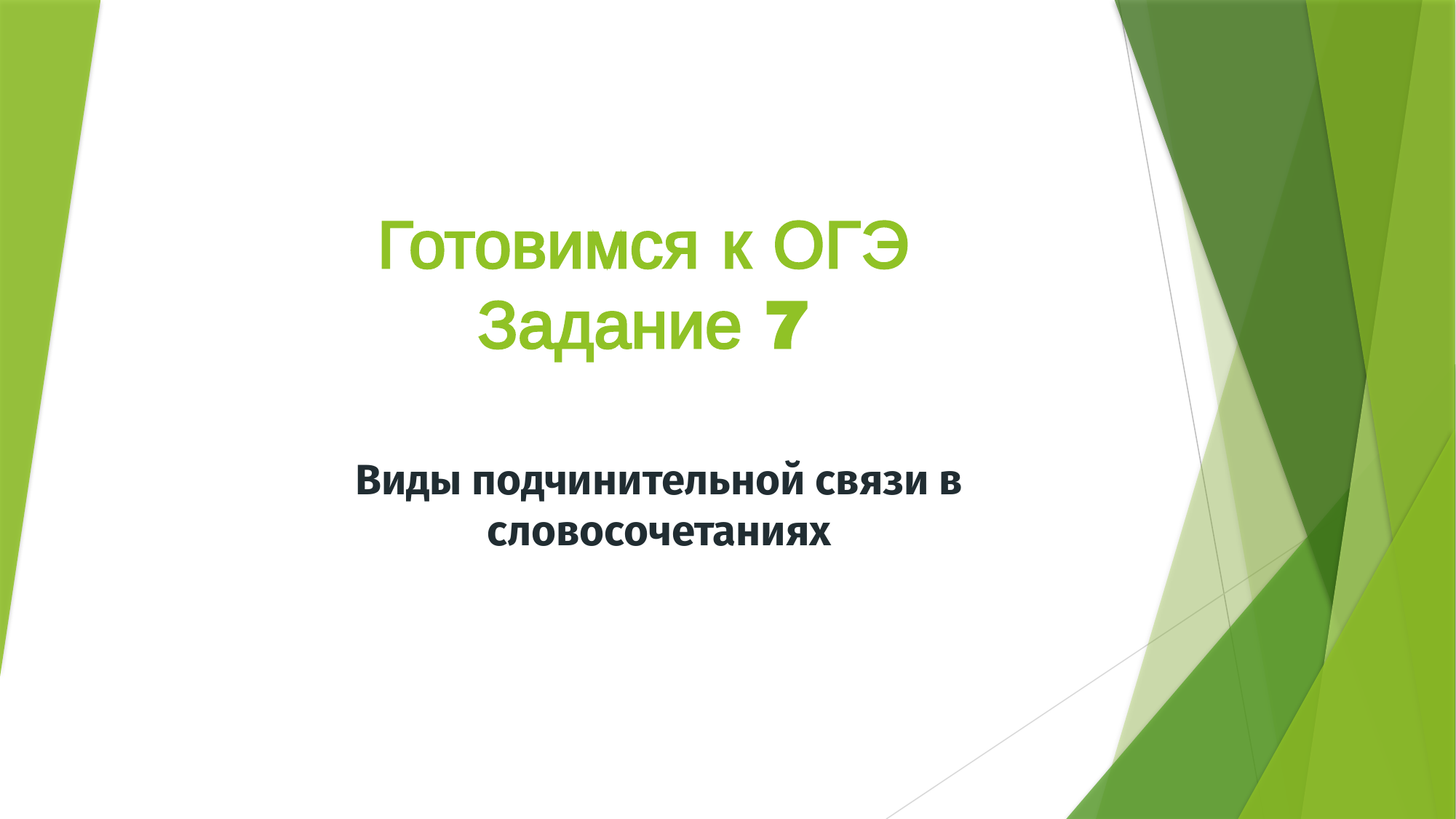

# Готовимся к ОГЭ Задание 7
Виды подчинительной связи в словосочетаниях